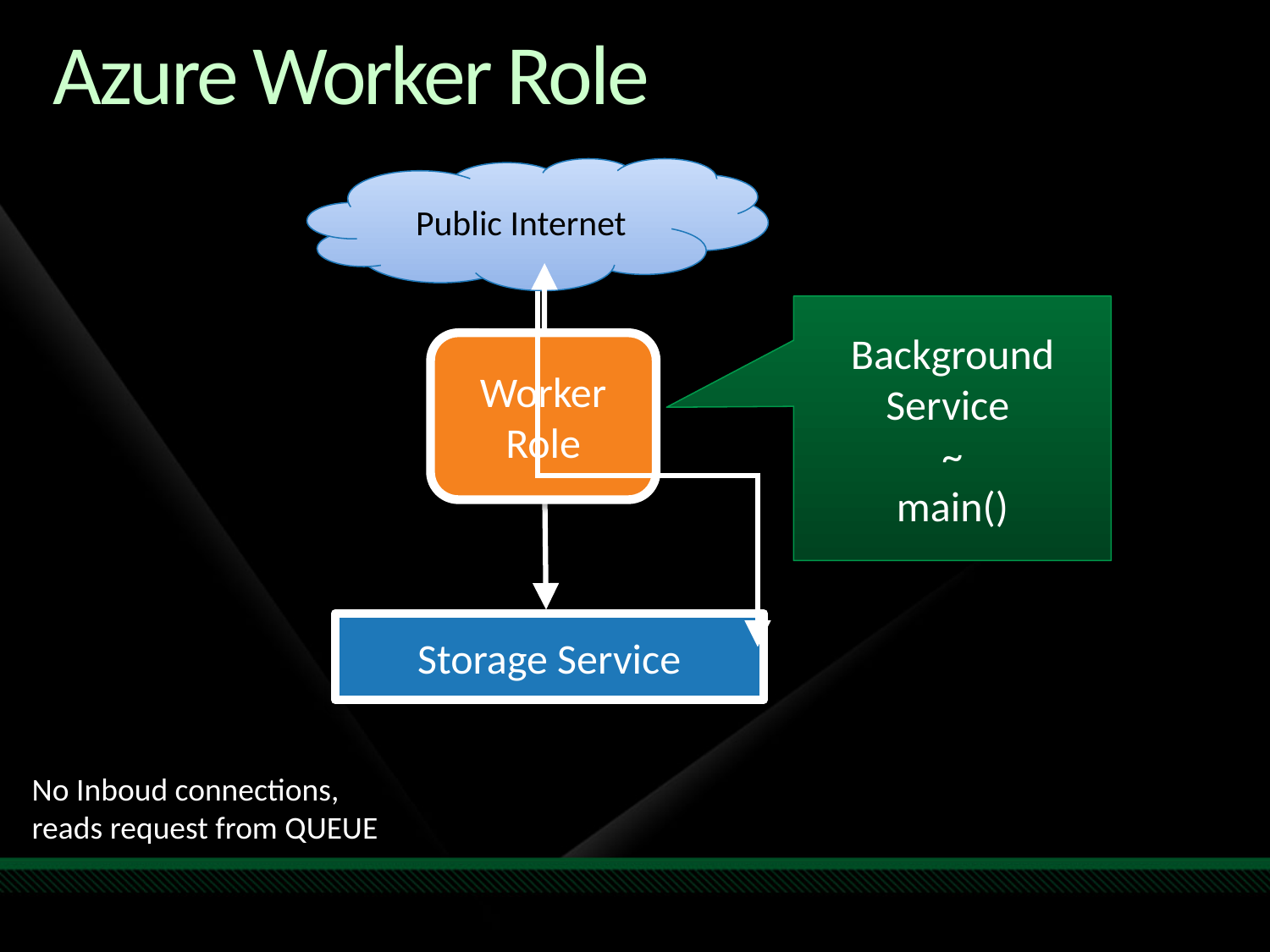

# Azure Worker Role
Public Internet
Background Service
~
main()
Worker Role
Storage Service
No Inboud connections,
reads request from QUEUE